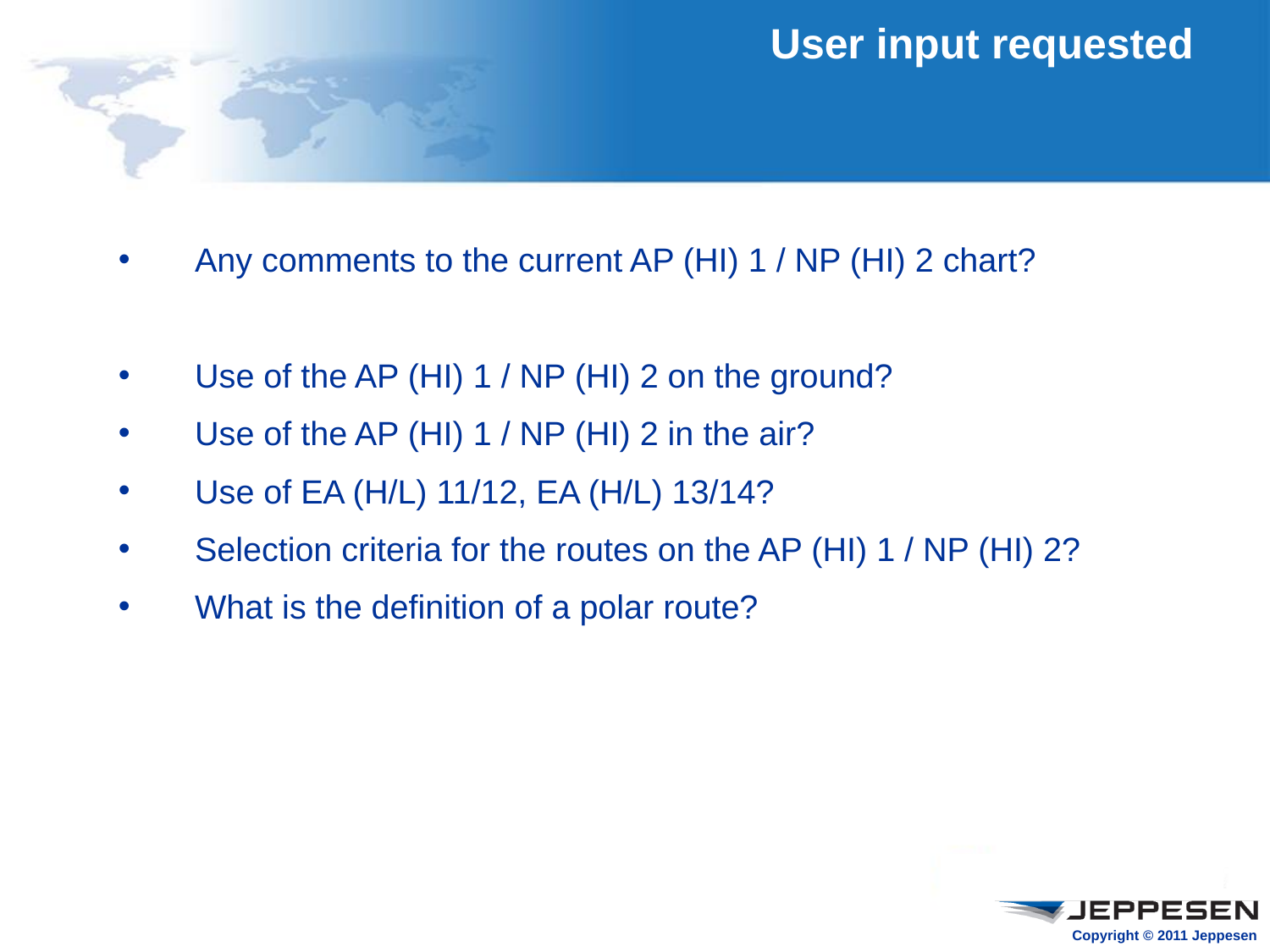

# User input requested
     Any comments to the current AP (HI) 1 / NP (HI) 2 chart?

     Use of the AP (HI) 1 / NP (HI) 2 on the ground?
     Use of the AP (HI) 1 / NP (HI) 2 in the air?
     Use of EA (H/L) 11/12, EA (H/L) 13/14?
     Selection criteria for the routes on the AP (HI) 1 / NP (HI) 2?
     What is the definition of a polar route?